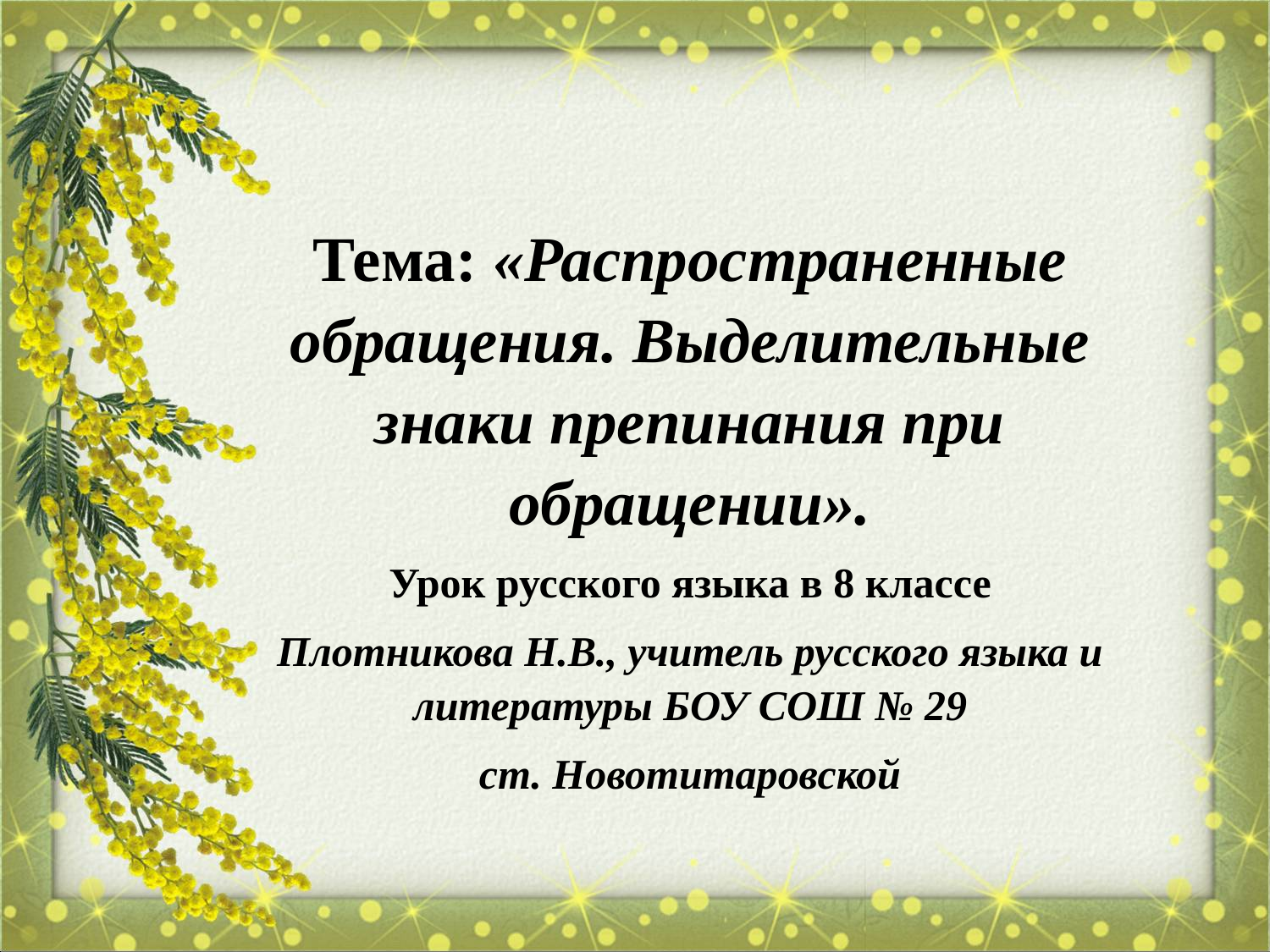

Тема: «Распространенные обращения. Выделительные знаки препинания при обращении».
Урок русского языка в 8 классе
Плотникова Н.В., учитель русского языка и литературы БОУ СОШ № 29
ст. Новотитаровской